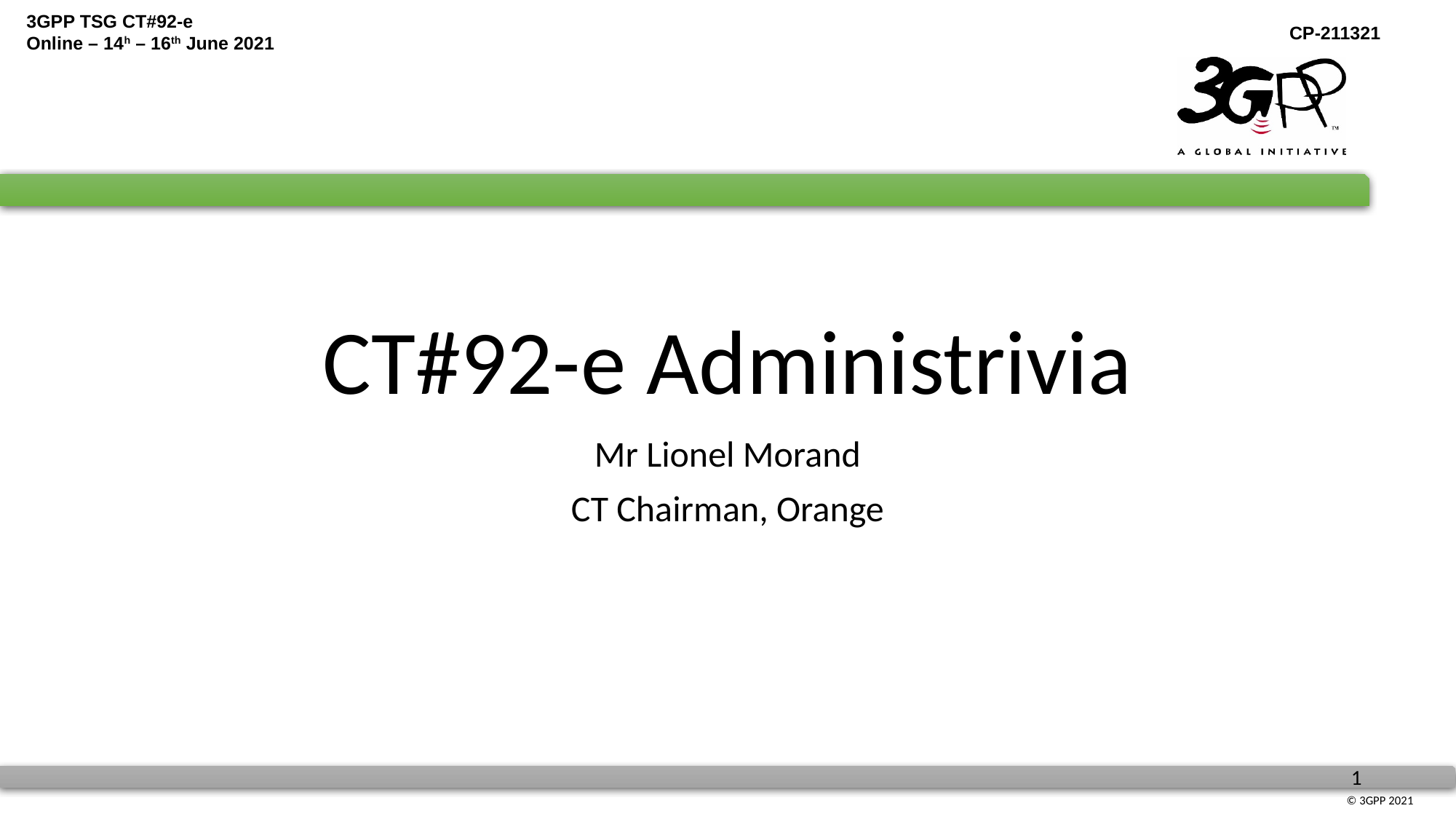

# CT#92-e Administrivia
Mr Lionel Morand
CT Chairman, Orange